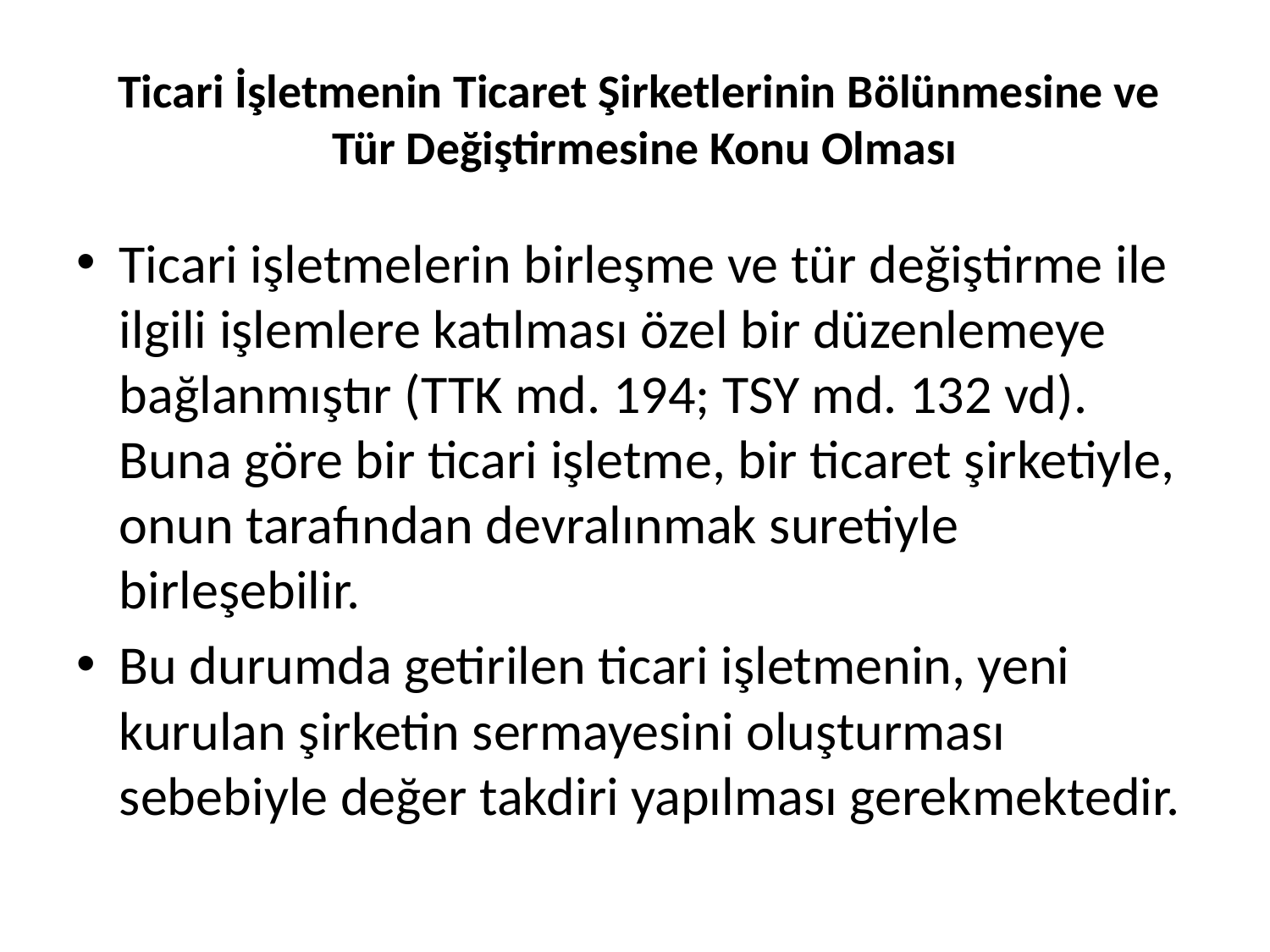

# Ticari İşletmenin Ticaret Şirketlerinin Bölünmesine ve Tür Değiştirmesine Konu Olması
Ticari işletmelerin birleşme ve tür değiştirme ile ilgili işlemlere katılması özel bir düzenlemeye bağlanmıştır (TTK md. 194; TSY md. 132 vd). Buna göre bir ticari işletme, bir ticaret şirketiyle, onun tarafından devralınmak suretiyle birleşebilir.
Bu durumda getirilen ticari işletmenin, yeni kurulan şirketin sermayesini oluşturması sebebiyle değer takdiri yapılması gerekmektedir.